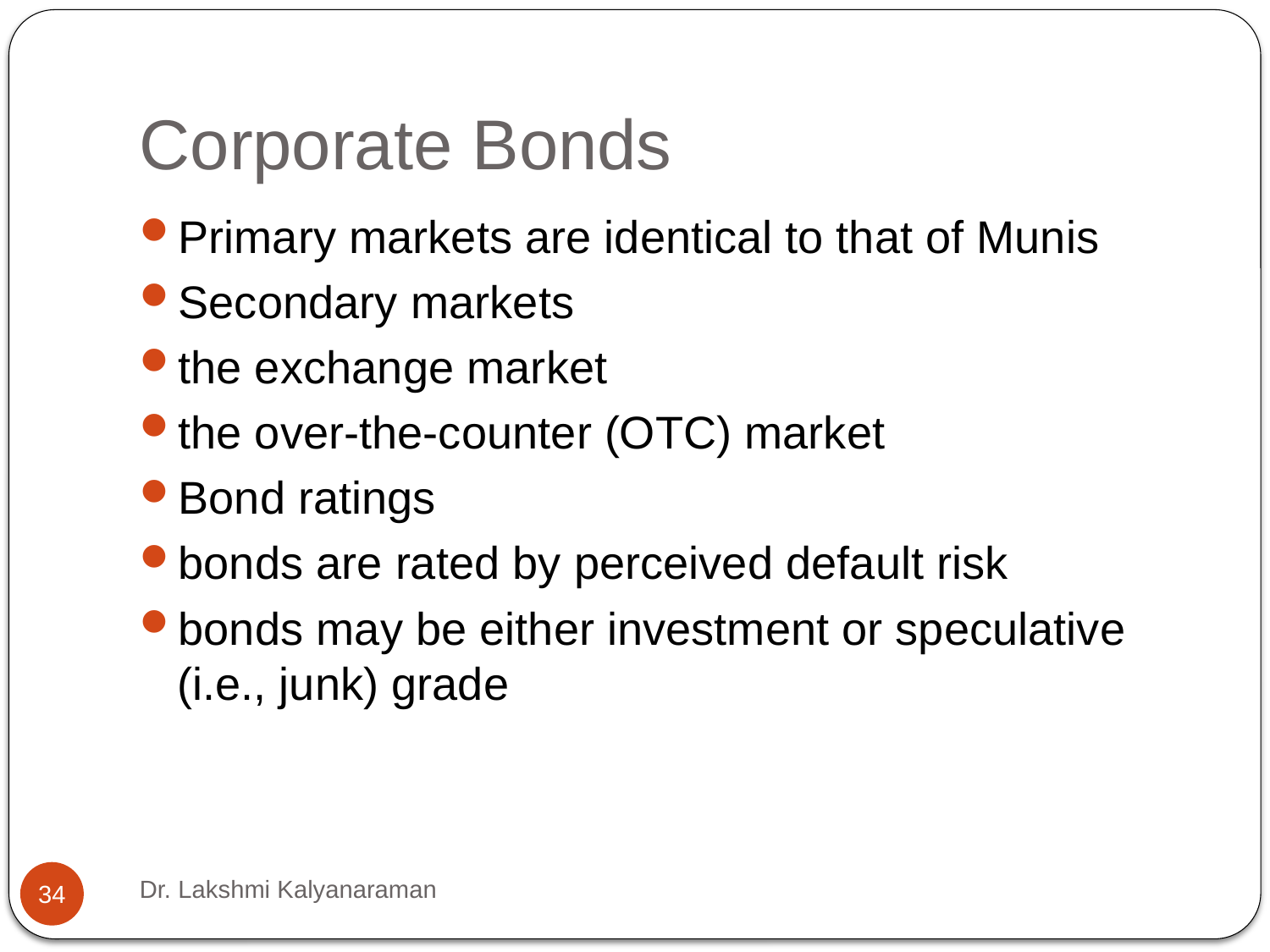

# Corporate Bonds
Primary markets are identical to that of Munis
Secondary markets
the exchange market
the over-the-counter (OTC) market
Bond ratings
bonds are rated by perceived default risk
bonds may be either investment or speculative (i.e., junk) grade
Dr. Lakshmi Kalyanaraman
34